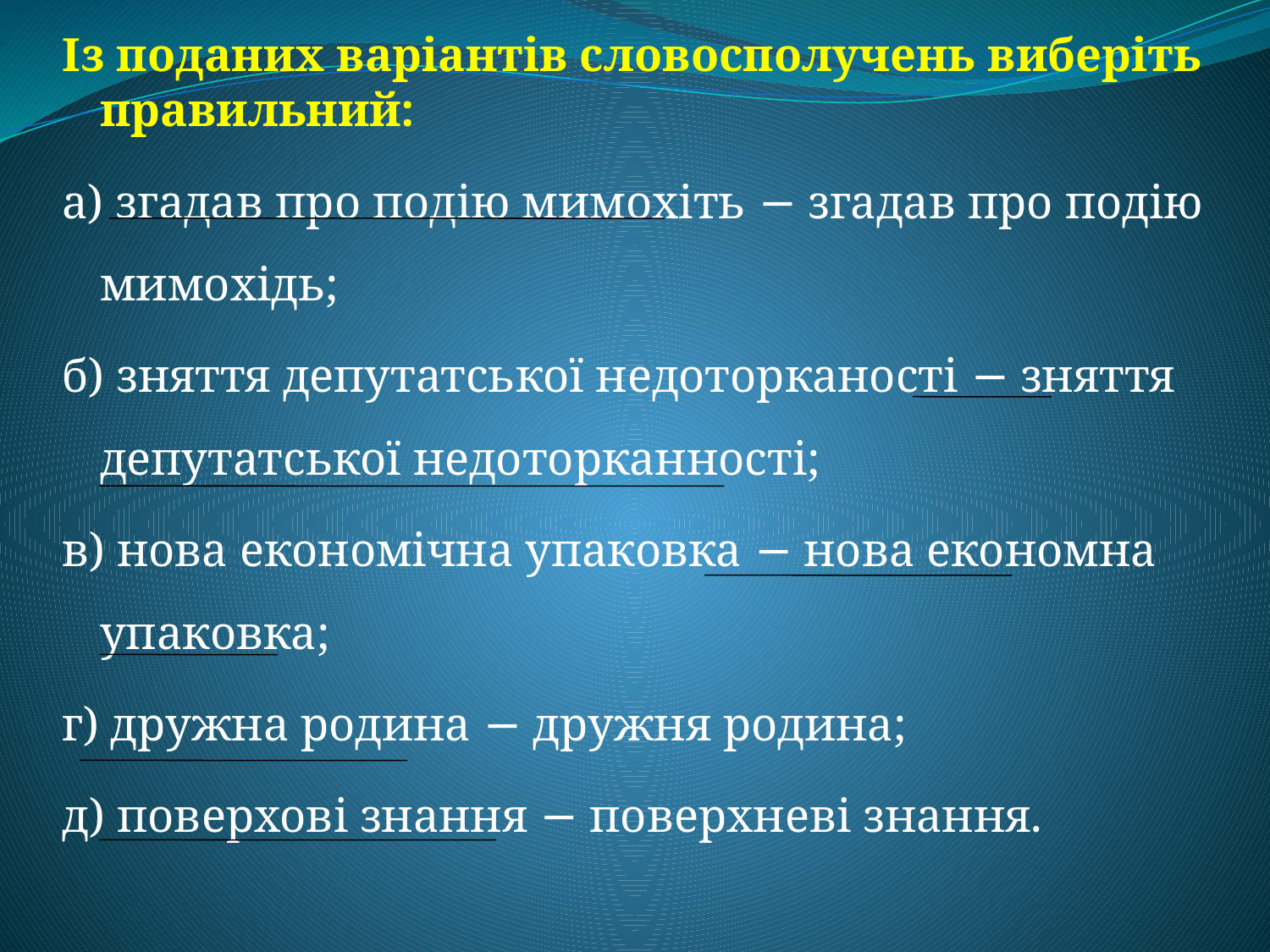

#
Із поданих варіантів словосполучень виберіть правильний:
а) згадав про подію мимохіть − згадав про подію мимохідь;
б) зняття депутатської недоторканості − зняття депутатської недоторканності;
в) нова економічна упаковка − нова економна упаковка;
г) дружна родина − дружня родина;
д) поверхові знання − поверхневі знання.